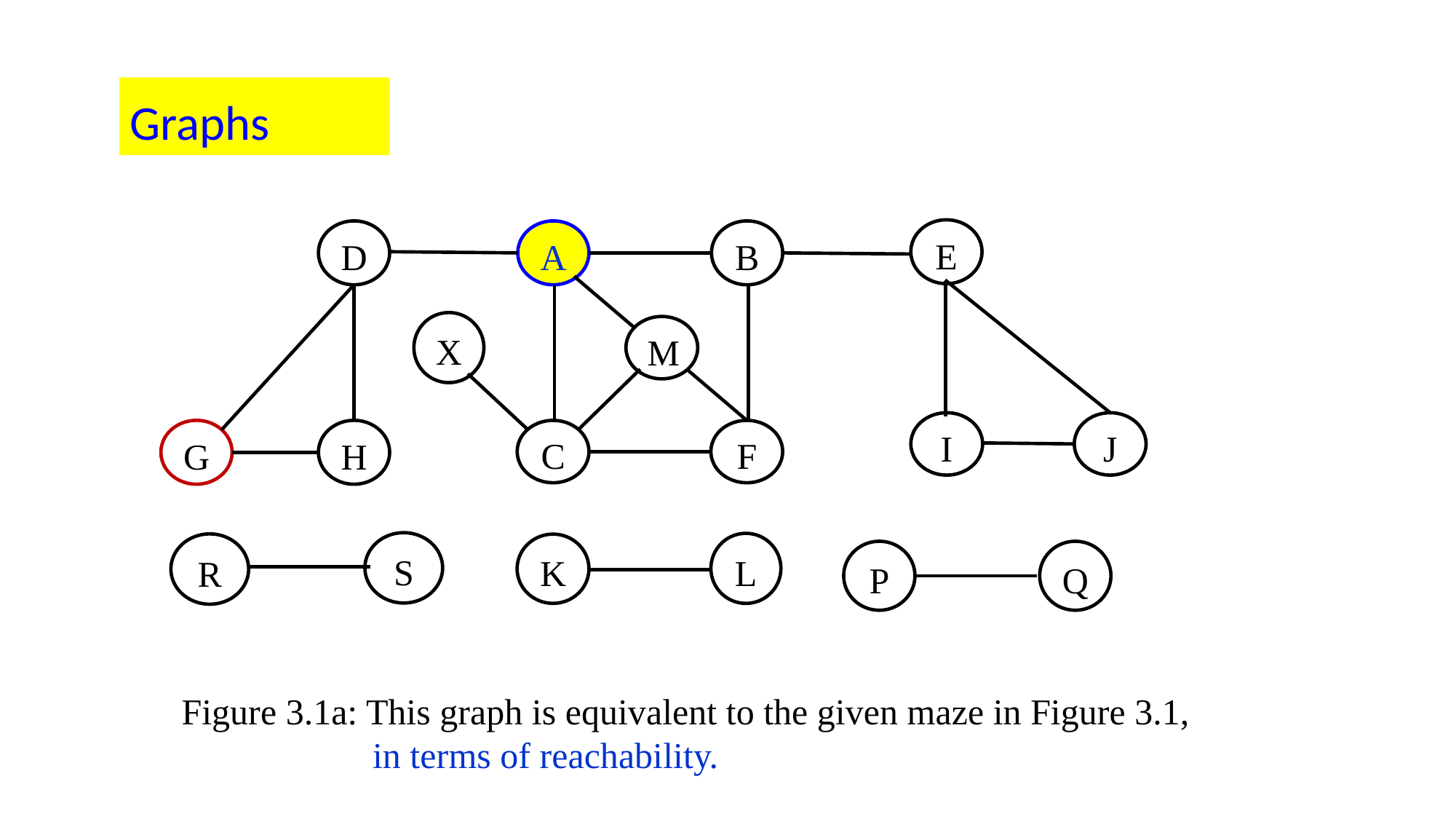

Graphs
E
D
A
B
X
M
I
J
G
H
C
F
S
L
R
K
P
Q
Figure 3.1a: This graph is equivalent to the given maze in Figure 3.1,
                     in terms of reachability.